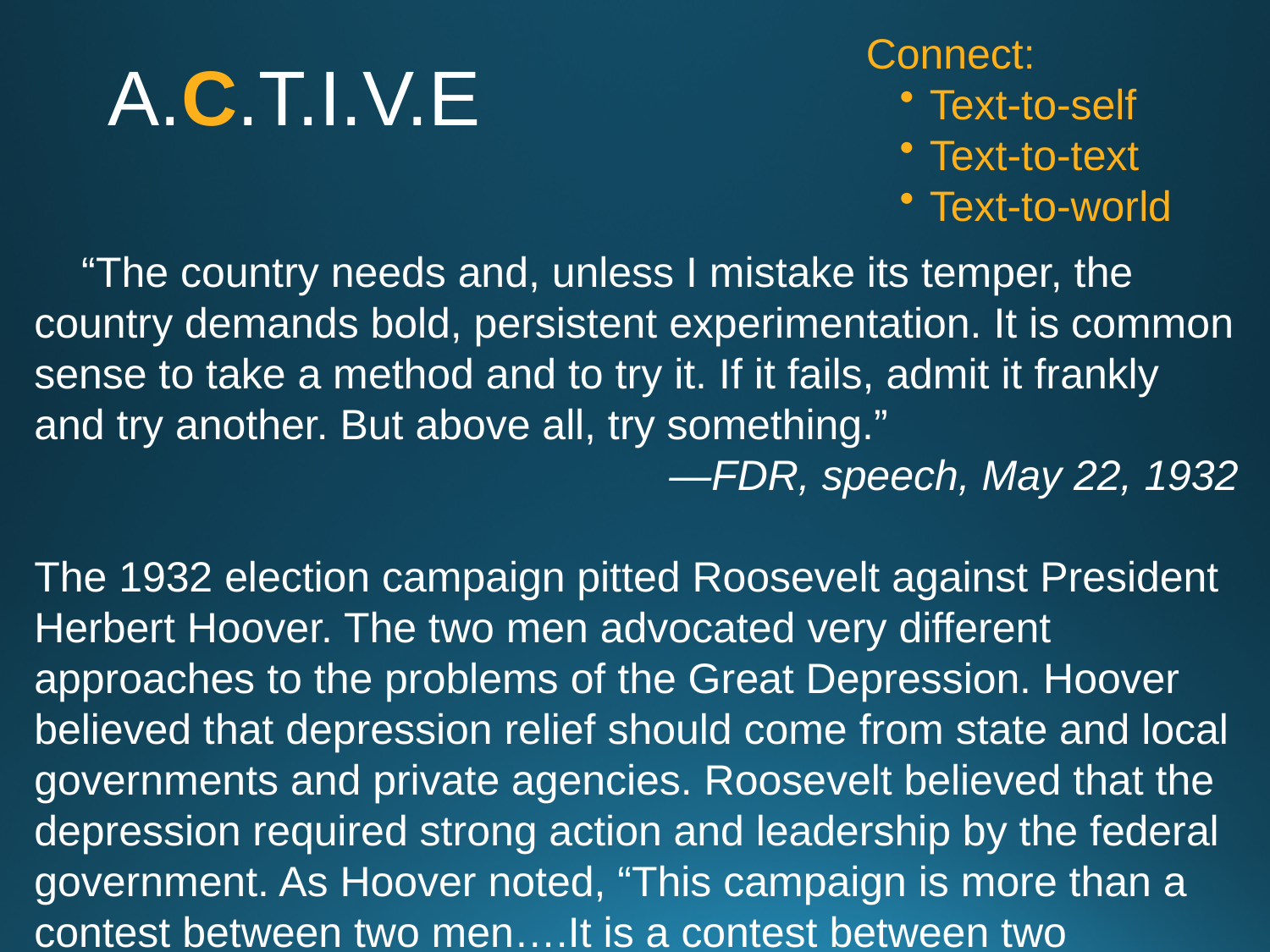

Connect:
Text-to-self
Text-to-text
Text-to-world
# A.C.T.I.V.E
    “The country needs and, unless I mistake its temper, the country demands bold, persistent experimentation. It is common sense to take a method and to try it. If it fails, admit it frankly and try another. But above all, try something.”
					—FDR, speech, May 22, 1932

The 1932 election campaign pitted Roosevelt against President Herbert Hoover. The two men advocated very different approaches to the problems of the Great Depression. Hoover believed that depression relief should come from state and local governments and private agencies. Roosevelt believed that the depression required strong action and leadership by the federal government. As Hoover noted, “This campaign is more than a contest between two men….It is a contest between two philosophies of government.